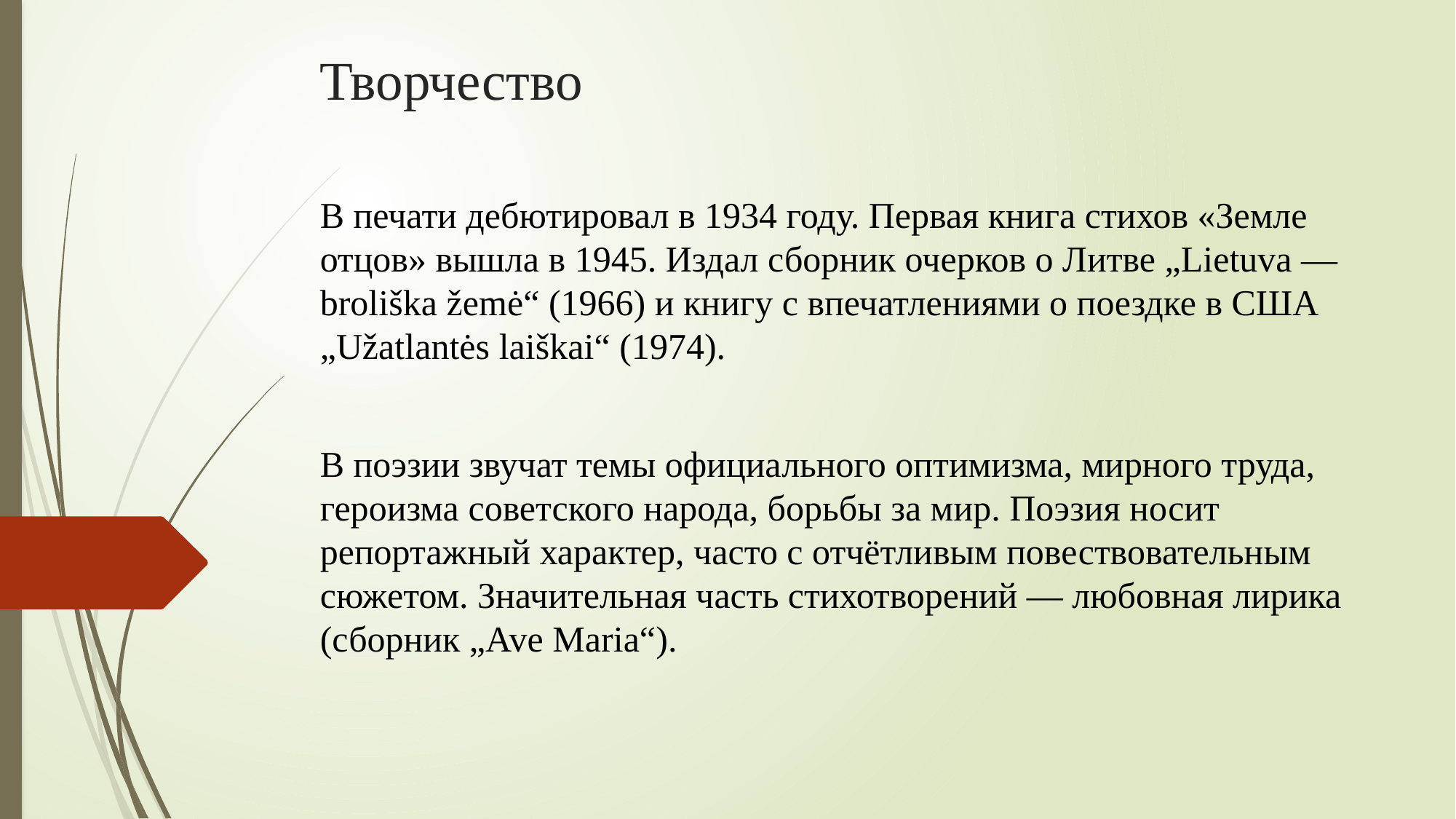

# Творчество
В печати дебютировал в 1934 году. Первая книга стихов «Земле отцов» вышла в 1945. Издал сборник очерков о Литве „Lietuva — broliška žemė“ (1966) и книгу с впечатлениями о поездке в США „Užatlantės laiškai“ (1974).

В поэзии звучат темы официального оптимизма, мирного труда, героизма советского народа, борьбы за мир. Поэзия носит репортажный характер, часто с отчётливым повествовательным сюжетом. Значительная часть стихотворений — любовная лирика (сборник „Ave Maria“).